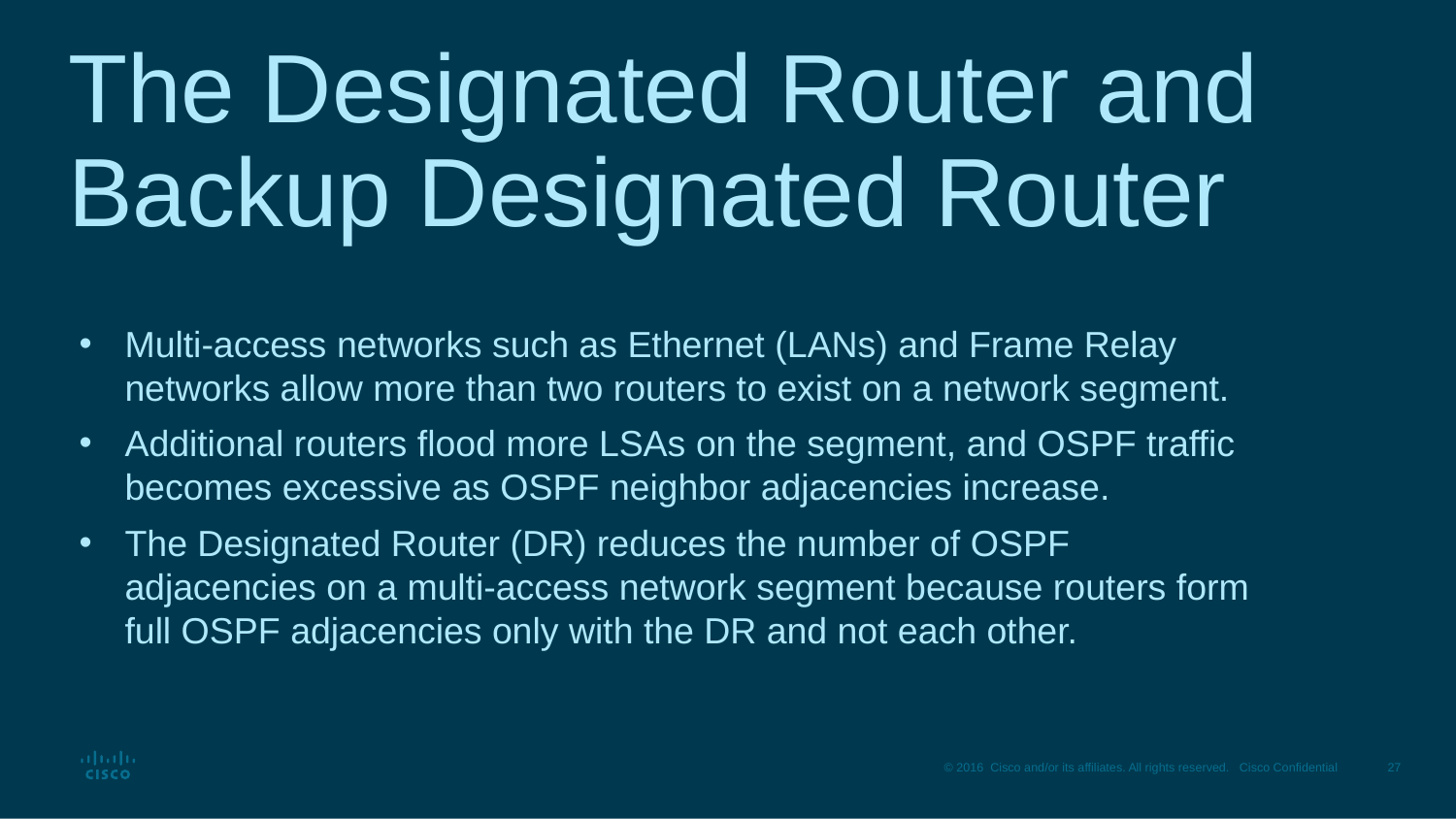

# The Designated Router and Backup Designated Router
Multi-access networks such as Ethernet (LANs) and Frame Relay  networks allow more than two routers to exist on a network segment.
Additional routers flood more LSAs on the segment, and OSPF traffic becomes excessive as OSPF neighbor adjacencies increase.
The Designated Router (DR) reduces the number of OSPF adjacencies on a multi-access network segment because routers form full OSPF adjacencies only with the DR and not each other.